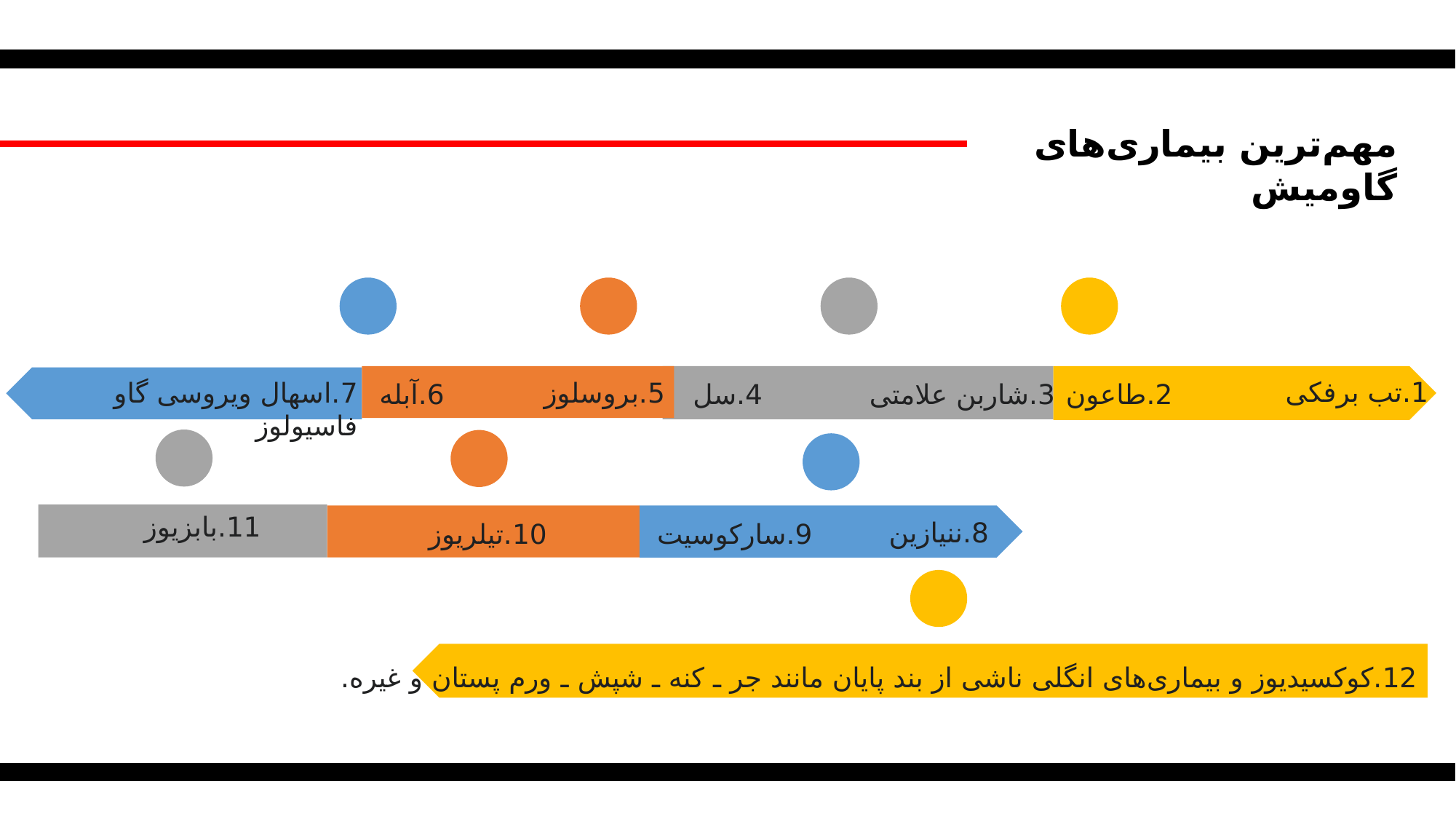

مهم‌ترین بیماری‌های گاومیش

1.تب برفکی
5.بروسلوز
7.اسهال ویروسی گاو فاسیولوز
6.آبله
 4.سل
3.شاربن علامتی
2.طاعون

11.بابزیوز

8.ننیازین
10.تیلریوز
9.سارکوسیت

12.کوکسیدیوز و بیماری‌های انگلی ناشی از بند پایان مانند جر ـ کنه ـ شپش ـ ورم پستان و غیره.